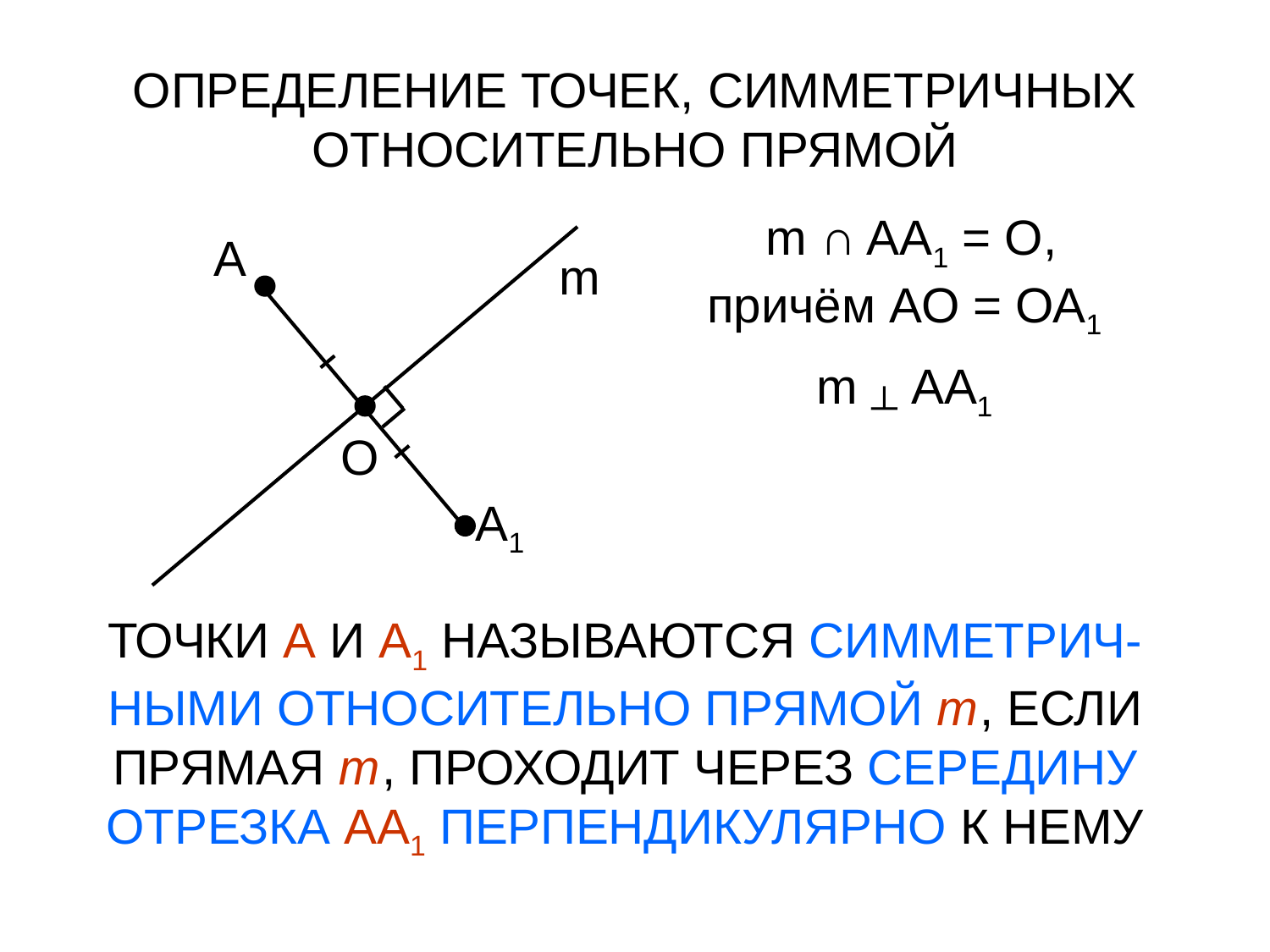

# ОПРЕДЕЛЕНИЕ ТОЧЕК, СИММЕТРИЧНЫХ ОТНОСИТЕЛЬНО ПРЯМОЙ
m ∩ AA1 = O,
причём АО = ОА1
m ┴ АА1
ТОЧКИ А И А1 НАЗЫВАЮТСЯ СИММЕТРИЧ-НЫМИ ОТНОСИТЕЛЬНО ПРЯМОЙ m, ЕСЛИ ПРЯМАЯ m, ПРОХОДИТ ЧЕРЕЗ СЕРЕДИНУ ОТРЕЗКА АА1 ПЕРПЕНДИКУЛЯРНО К НЕМУ
A

A1

m

O